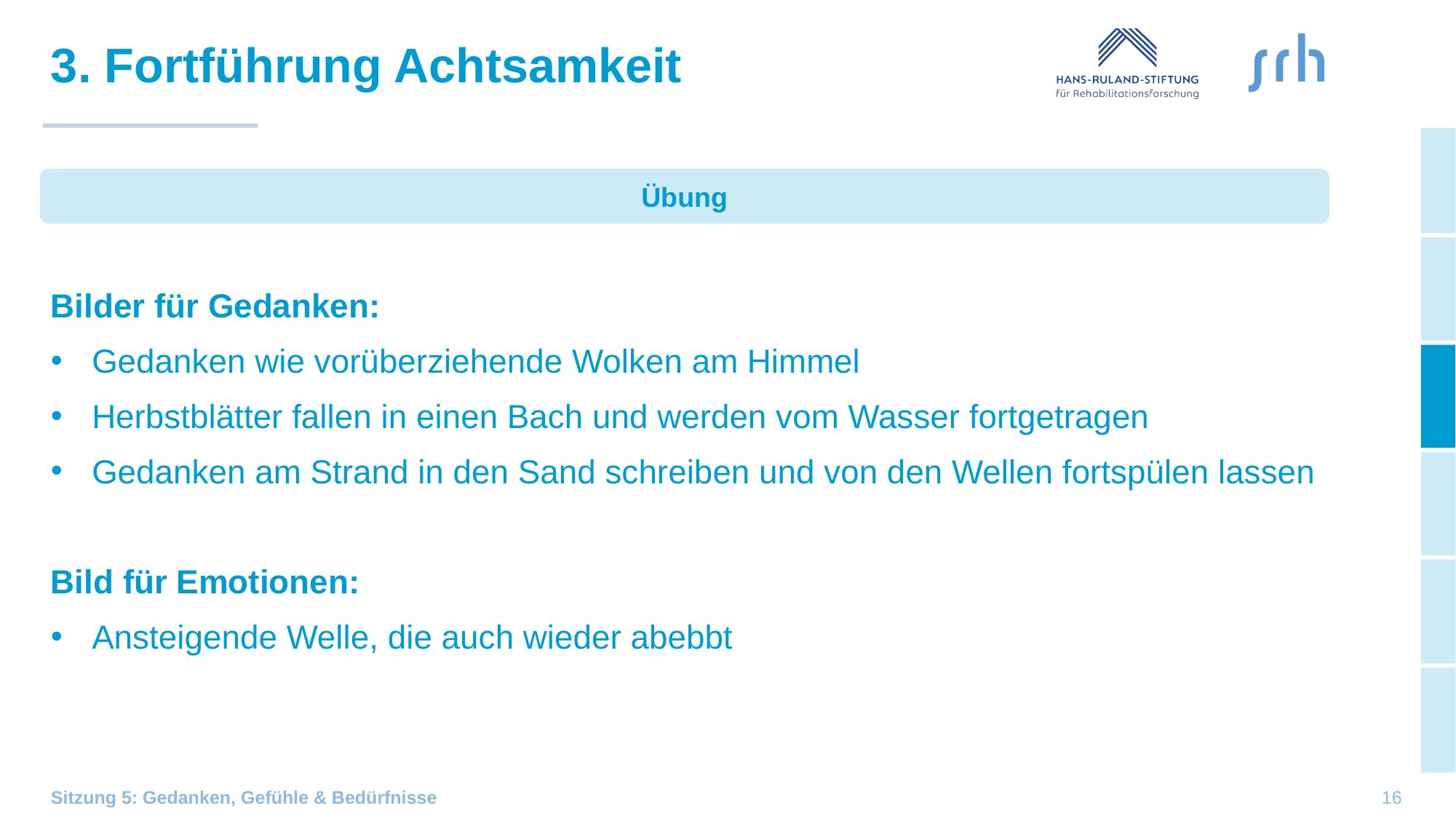

# 3. Fortführung Achtsamkeit

Bilder für Gedanken:
Gedanken wie vorüberziehende Wolken am Himmel
Herbstblätter fallen in einen Bach und werden vom Wasser fortgetragen
Gedanken am Strand in den Sand schreiben und von den Wellen fortspülen lassen

Bild für Emotionen:
Ansteigende Welle, die auch wieder abebbt

Übung
16
Sitzung 5: Gedanken, Gefühle & Bedürfnisse